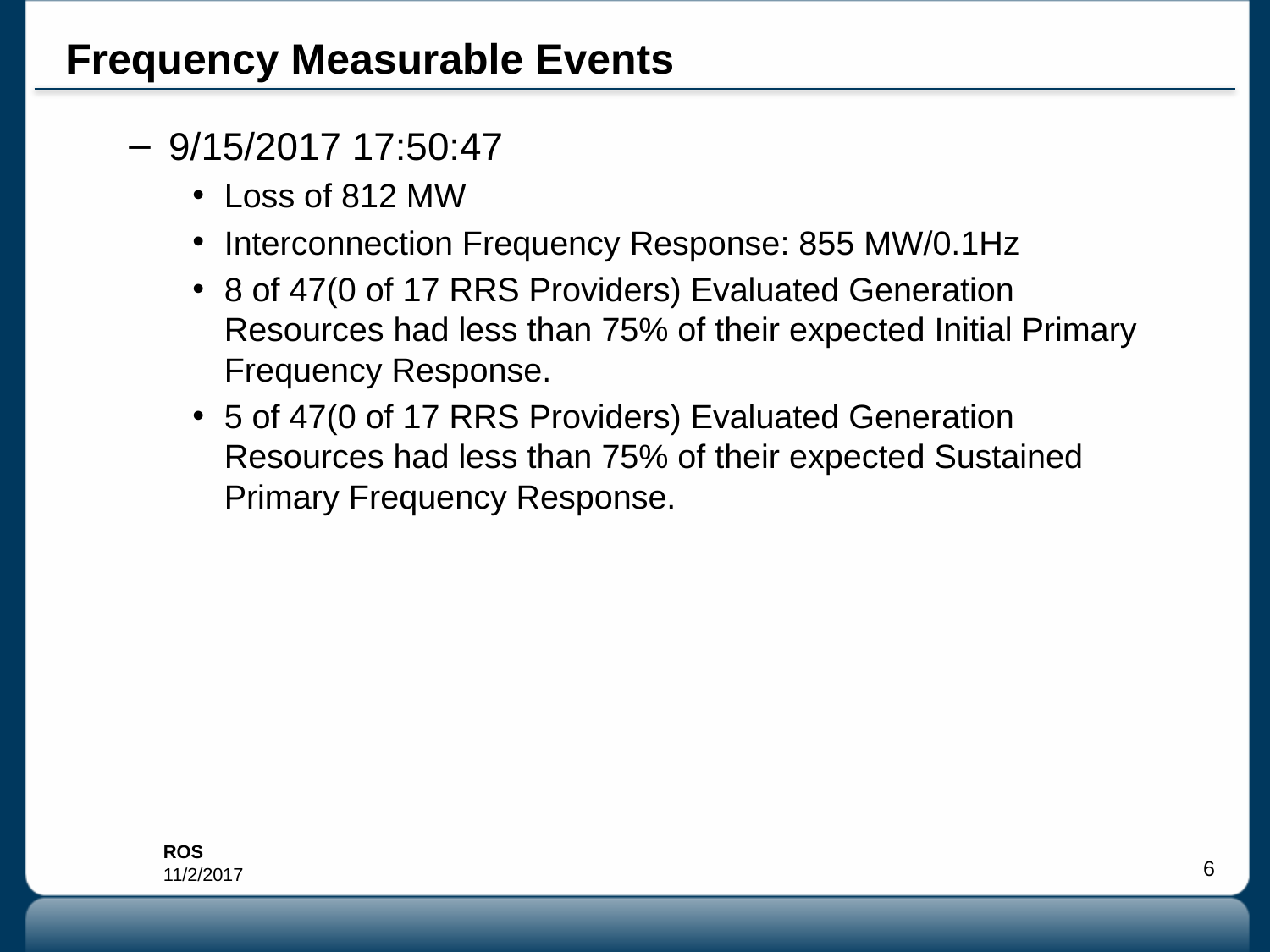

# Frequency Measurable Events
9/15/2017 17:50:47
Loss of 812 MW
Interconnection Frequency Response: 855 MW/0.1Hz
8 of 47(0 of 17 RRS Providers) Evaluated Generation Resources had less than 75% of their expected Initial Primary Frequency Response.
5 of 47(0 of 17 RRS Providers) Evaluated Generation Resources had less than 75% of their expected Sustained Primary Frequency Response.